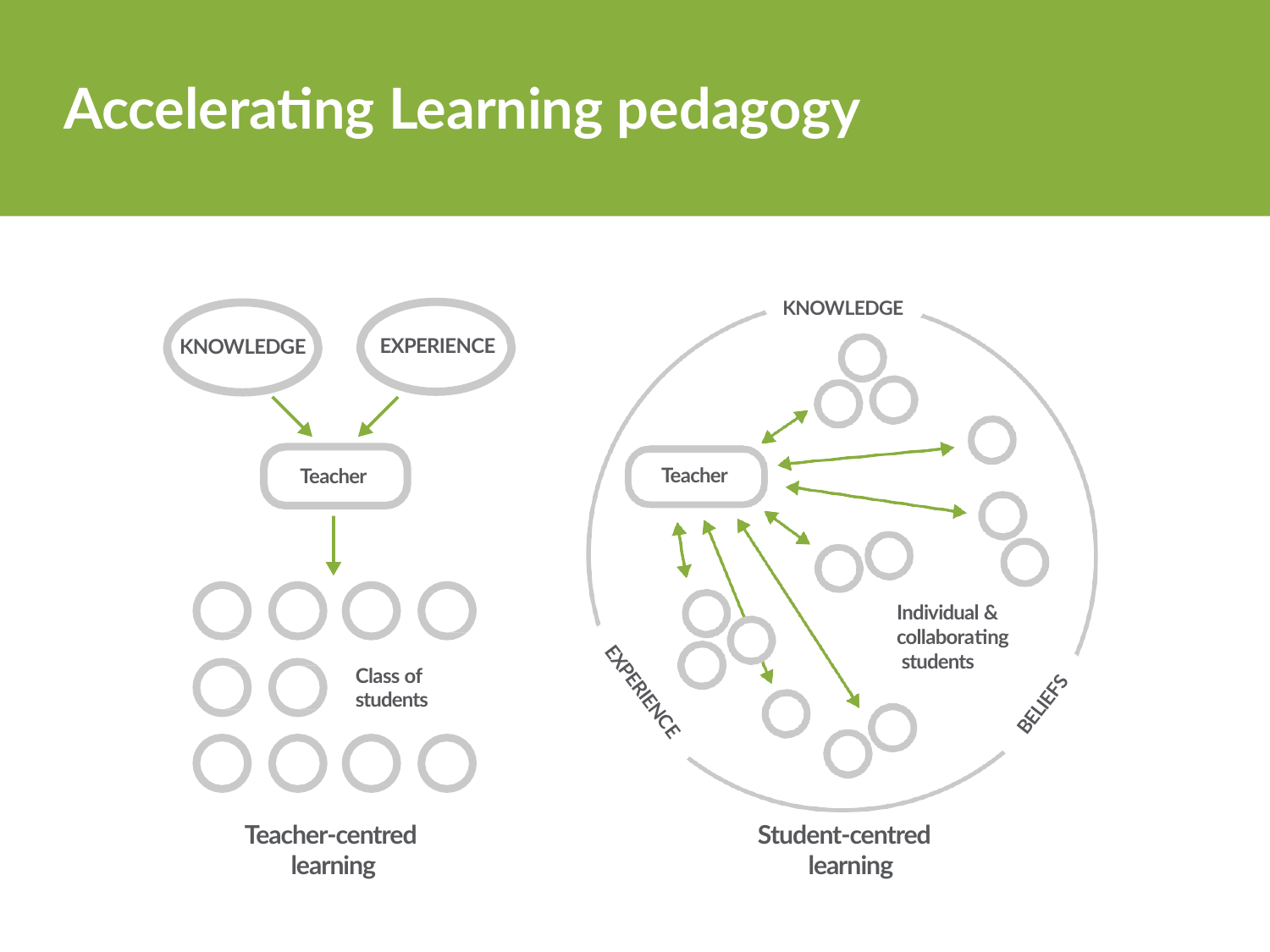

# Accelerating Learning pedagogy
KNOWLEDGE

EXPERIENCE
KNOWLEDGE

Teacher
Teacher

Individual &  collaborating  students

Class of  students
EXPERIENCE
BELIEFS

Teacher-centred  learning
Student-centred  learning